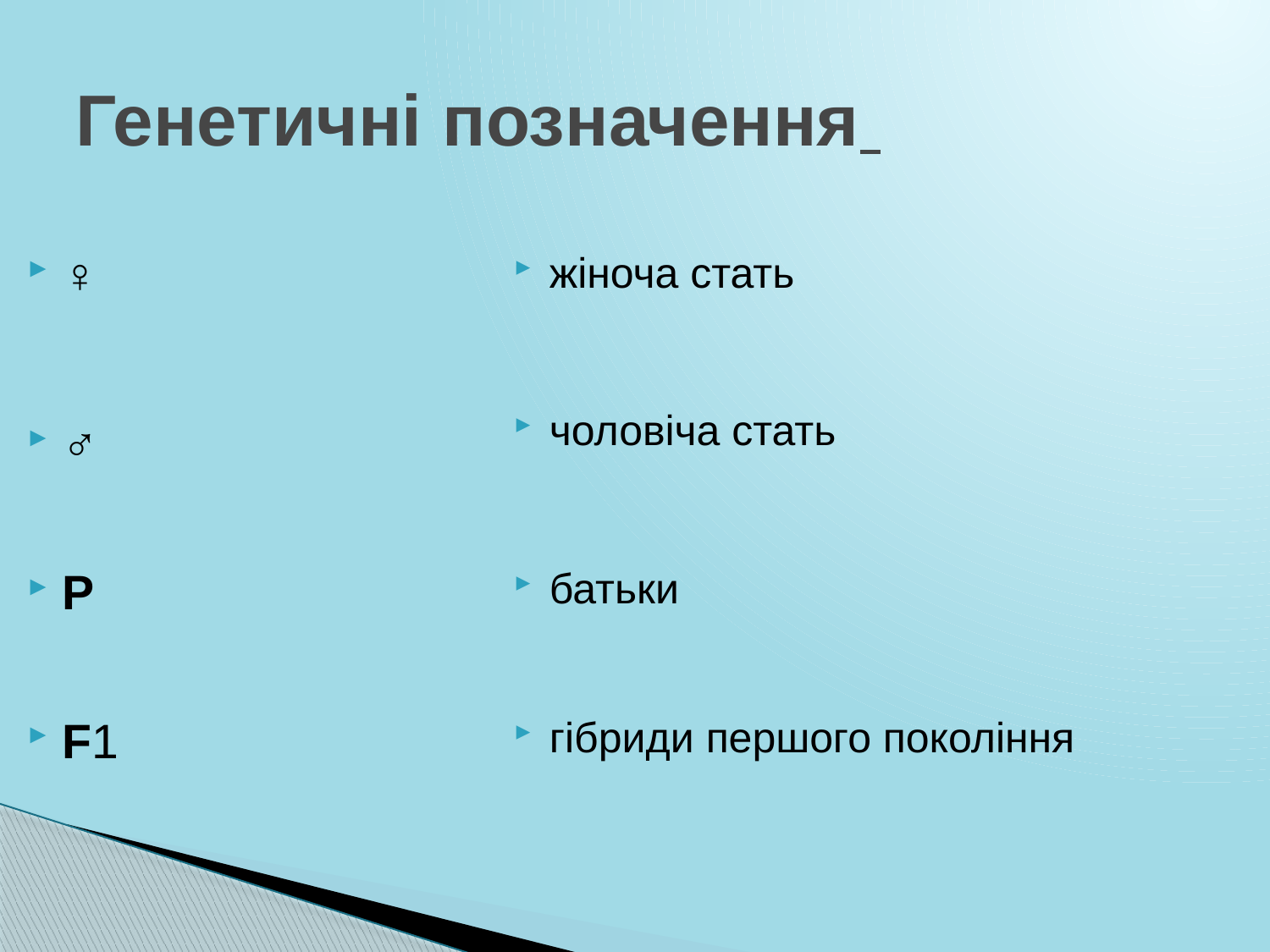

# Генетичні позначення
♀
жіноча стать
чоловіча стать
♂
Р
батьки
F1
гібриди першого покоління